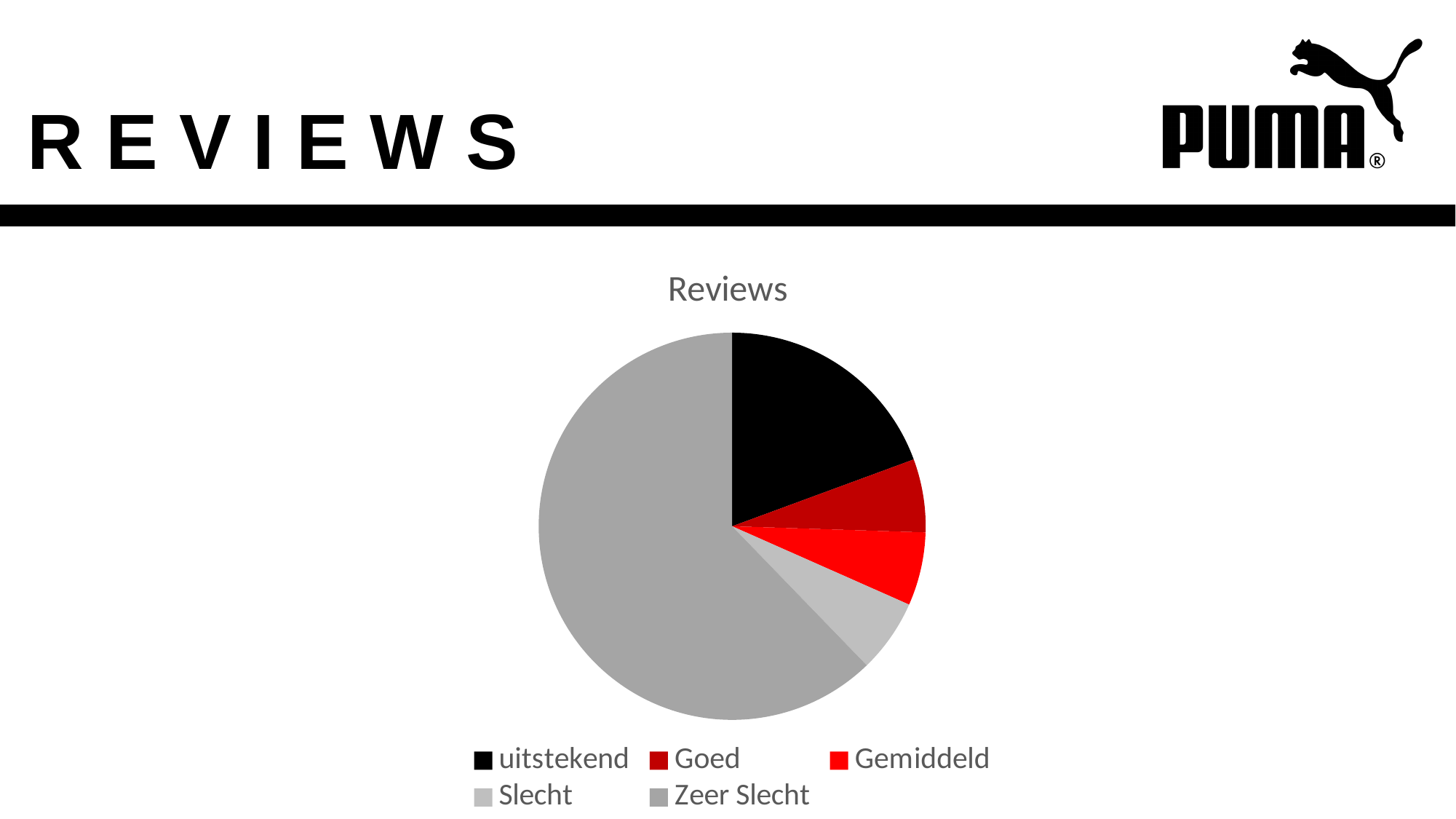

# R E V I E W S

### Chart: Reviews

| Category |  |
|---|---|
| uitstekend | 0.19 |
| Goed | 0.06 |
| Gemiddeld | 0.06 |
| Slecht | 0.06 |
| Zeer Slecht | 0.61 |